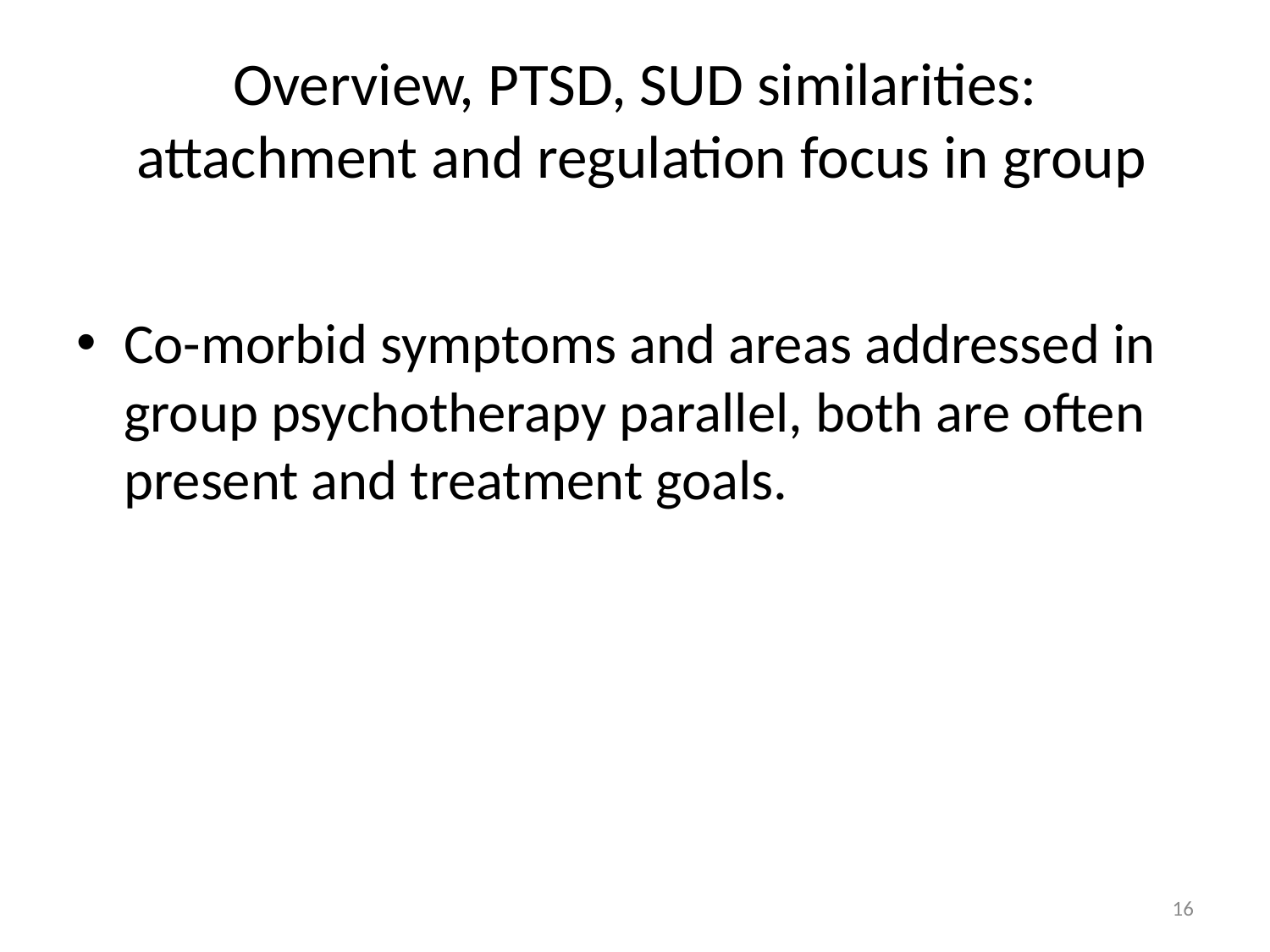

# Overview, PTSD, SUD similarities: attachment and regulation focus in group

Co-morbid symptoms and areas addressed in group psychotherapy parallel, both are often present and treatment goals.
16